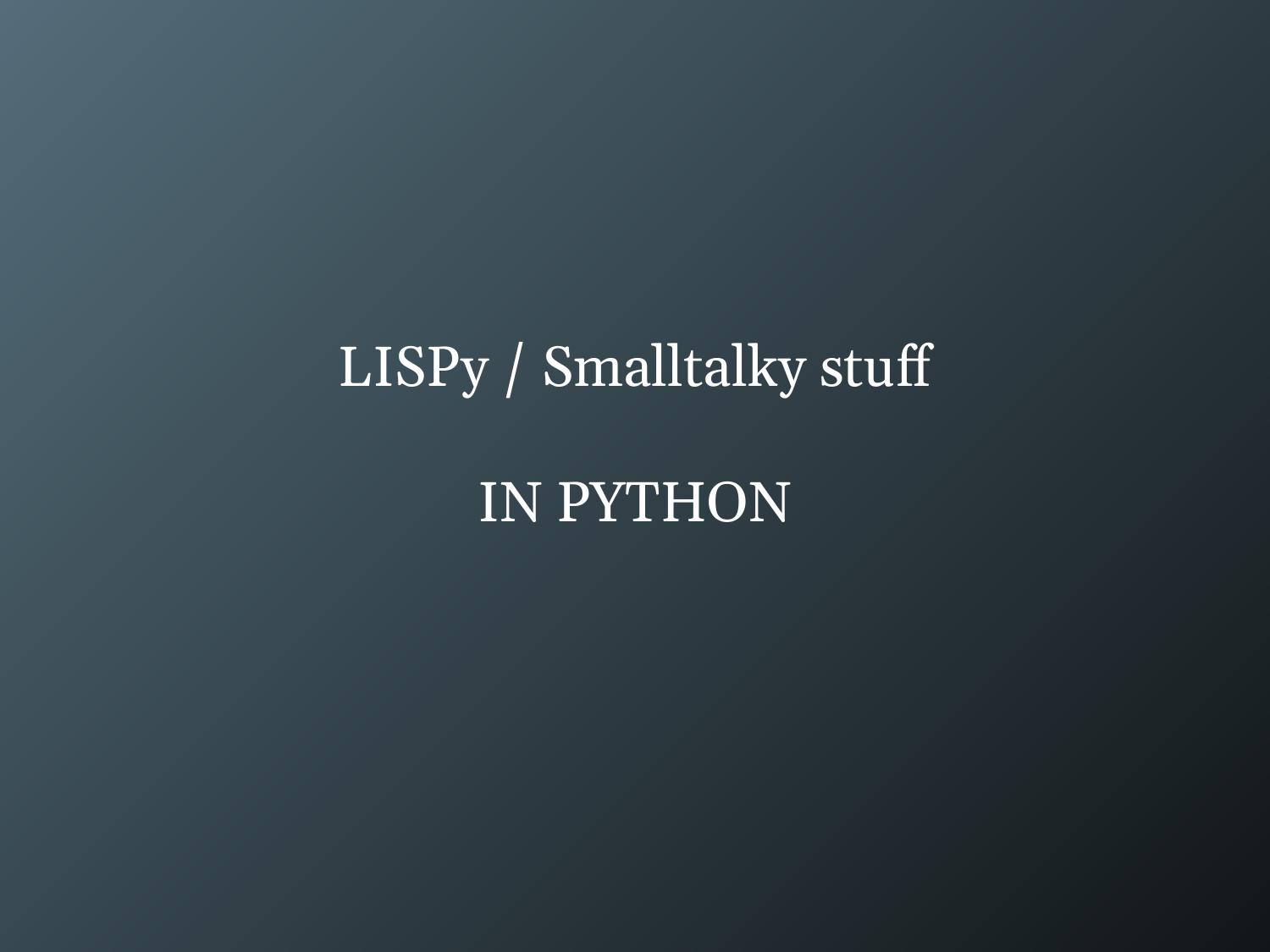

# LISPy / Smalltalky stuff IN PYTHON